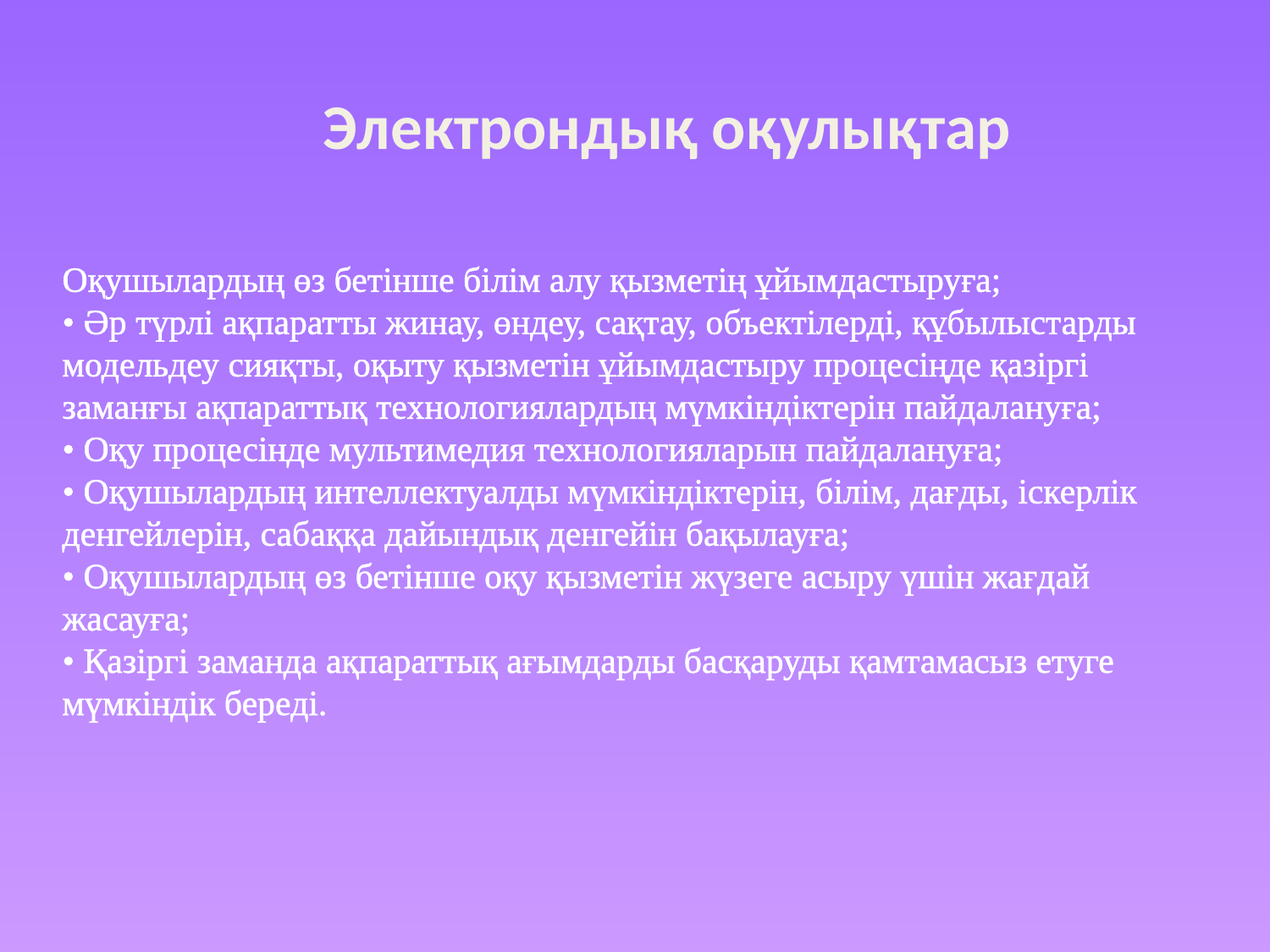

Электрондық оқулықтар
Оқушылардың өз бетінше білім алу қызметің ұйымдастыруға;
• Әр түрлі ақпаратты жинау, өндеу, сақтау, объектілерді, құбылыстарды модельдеу сияқты, оқыту қызметін ұйымдастыру процесіңде қазіргі заманғы ақпараттық технологиялардың мүмкіндіктерін пайдалануға;
• Оқу процесінде мультимедия технологияларын пайдалануға;
• Оқушылардың интеллектуалды мүмкіндіктерін, білім, дағды, іскерлік денгейлерін, сабаққа дайындық денгейін бақылауға;
• Оқушылардың өз бетінше оқу қызметін жүзеге асыру үшін жағдай жасауға;
• Қазіргі заманда ақпараттық ағымдарды басқаруды қамтамасыз етуге мүмкіндік береді.